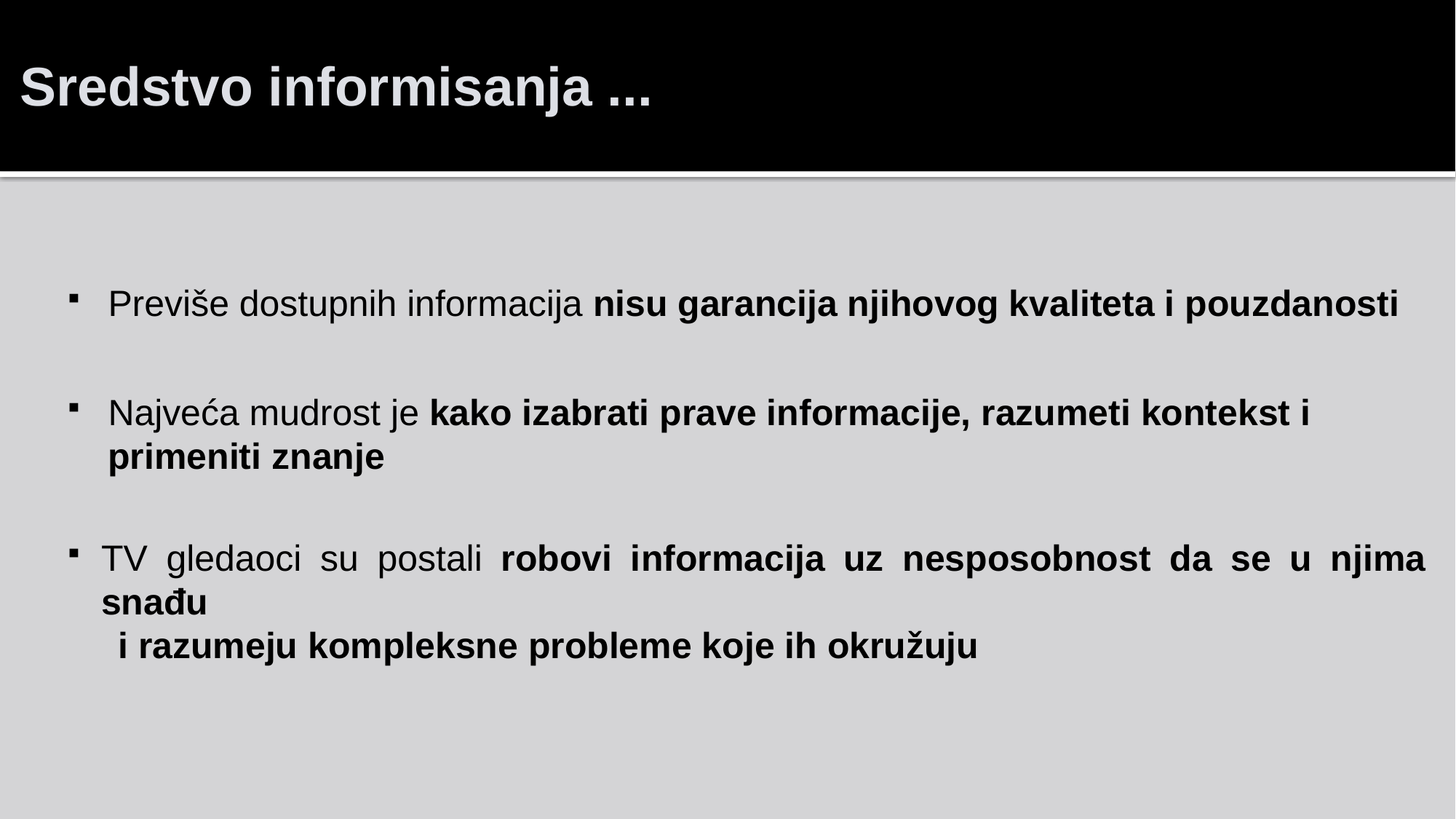

# Sredstvo informisanja ...

Previše dostupnih informacija nisu garancija njihovog kvaliteta i pouzdanosti

Najveća mudrost je kako izabrati prave informacije, razumeti kontekst i primeniti znanje

TV gledaoci su postali robovi informacija uz nesposobnost da se u njima snađu
     i razumeju kompleksne probleme koje ih okružuju